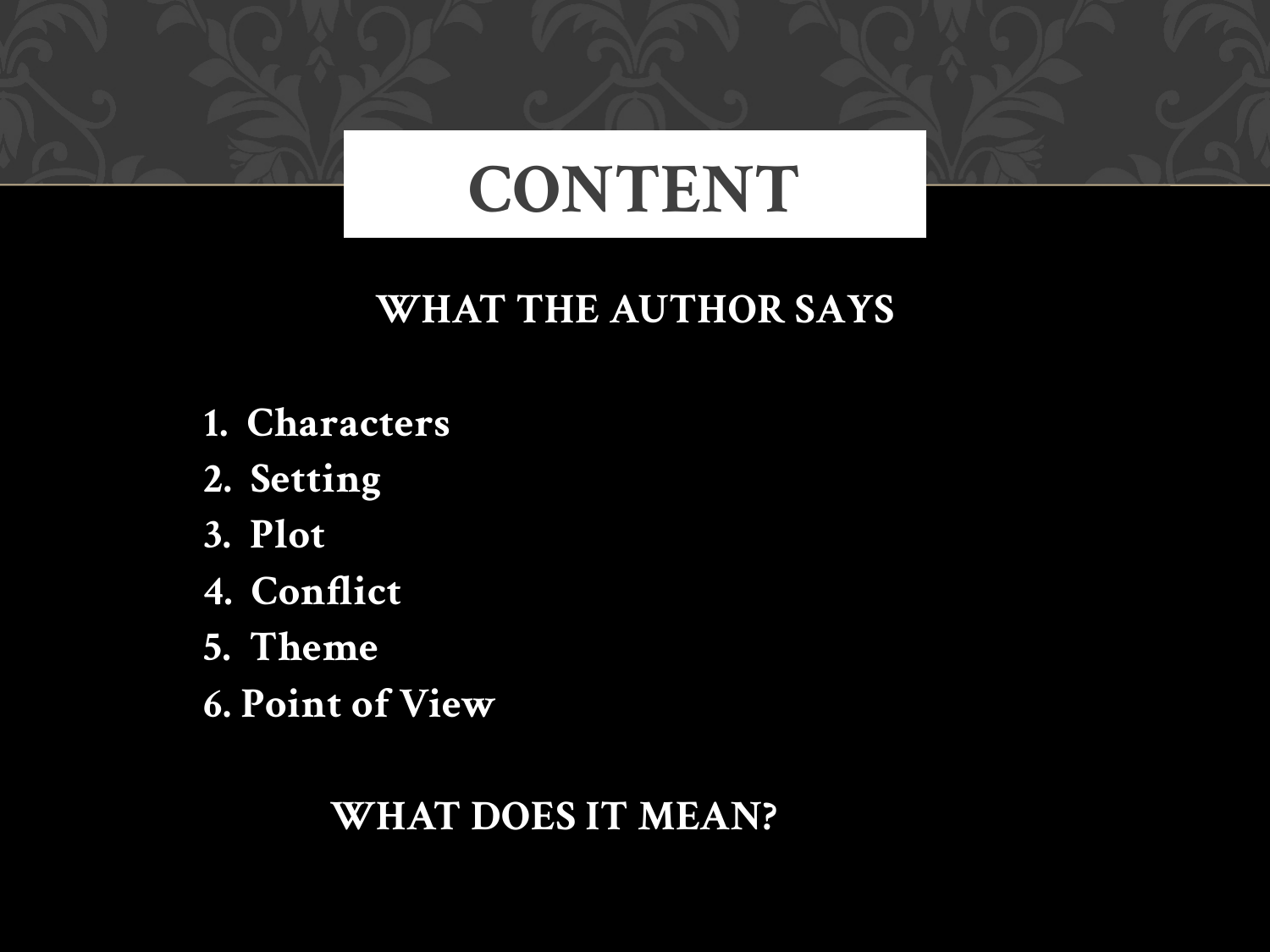

WHAT THE AUTHOR SAYS

	1.  Characters
	2.  Setting
	3.  Plot
	4.  Conflict
	5.  Theme
	6. Point of View

		WHAT DOES IT MEAN?
# CONTENT